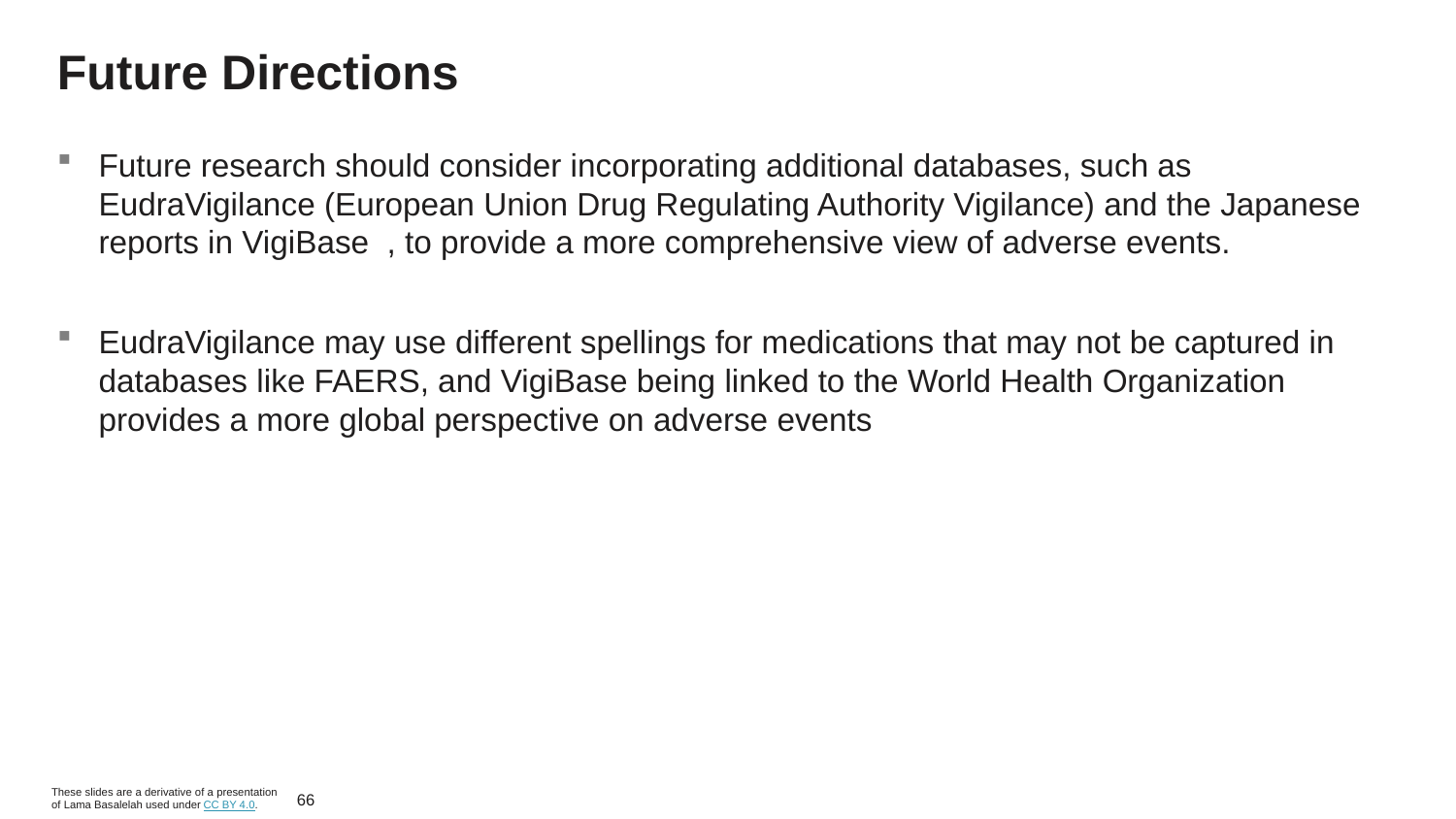

# Future Directions
Future research should consider incorporating additional databases, such as EudraVigilance (European Union Drug Regulating Authority Vigilance) and the Japanese reports in VigiBase  , to provide a more comprehensive view of adverse events.

EudraVigilance may use different spellings for medications that may not be captured in databases like FAERS, and VigiBase being linked to the World Health Organization provides a more global perspective on adverse events
66